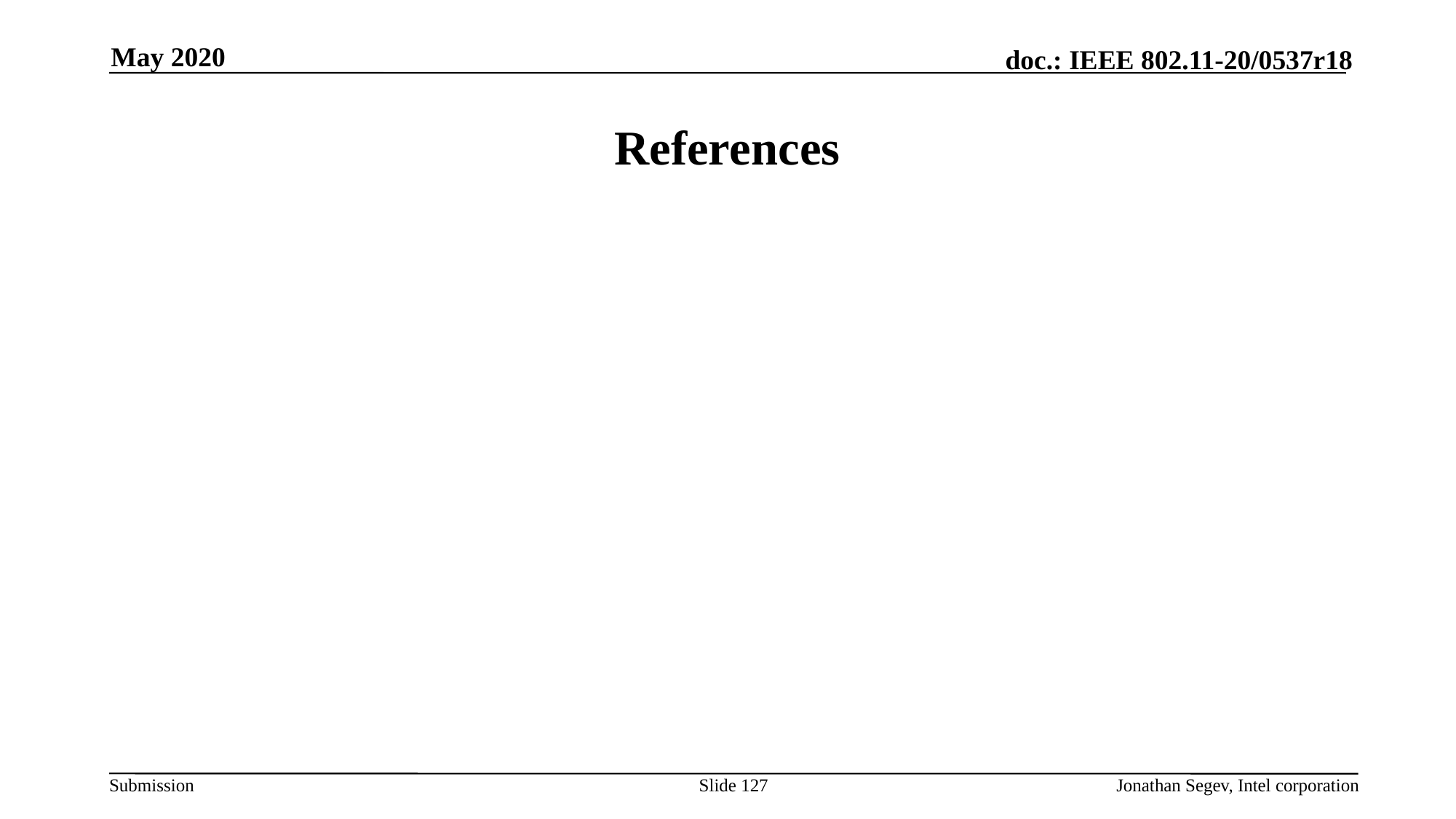

May 2020
# References

Slide 127
Jonathan Segev, Intel corporation